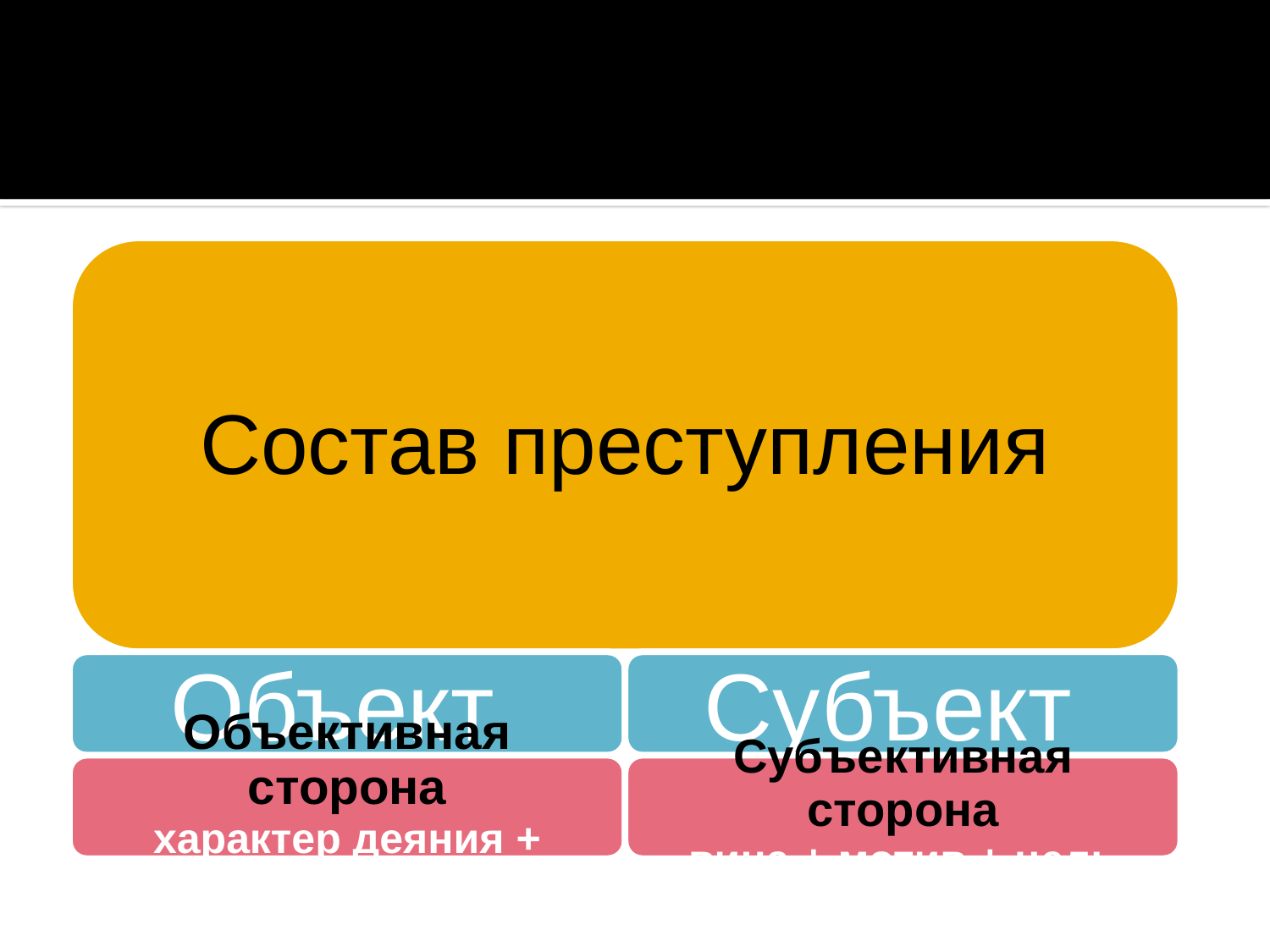

#
Состав преступления
Объект
Объективная сторона
характер деяния + ущерб
Субъект
Субъективная сторона
вина + мотив + цель